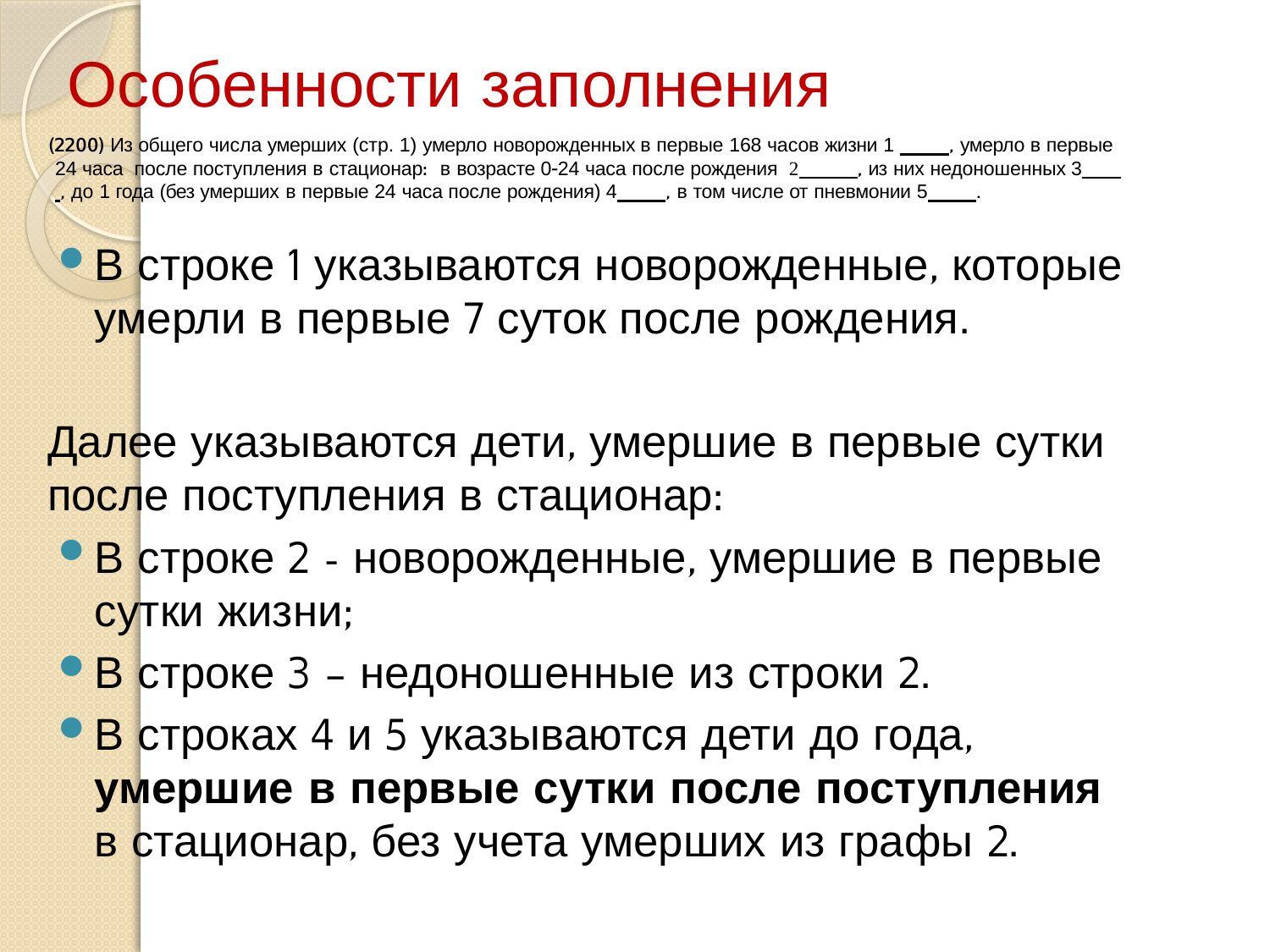

# Особенности заполнения
(2200) Из общего числа умерших (стр. 1) умерло новорожденных в первые 168 часов жизни 1           , умерло в первые 24 часа  после поступления в стационар: в возрасте 0−24 часа после рождения 2            , из них недоношенных 3          , до 1 года (без умерших в первые 24 часа после рождения) 4          , в том числе от пневмонии 5          .

В строке 1 указываются новорожденные, которые умерли в первые 7 суток после рождения.

Далее указываются дети, умершие в первые сутки после поступления в стационар:
В строке 2 - новорожденные, умершие в первые сутки жизни;
В строке 3 – недоношенные из строки 2.
В строках 4 и 5 указываются дети до года, умершие в первые сутки после поступления в стационар, без учета умерших из графы 2.